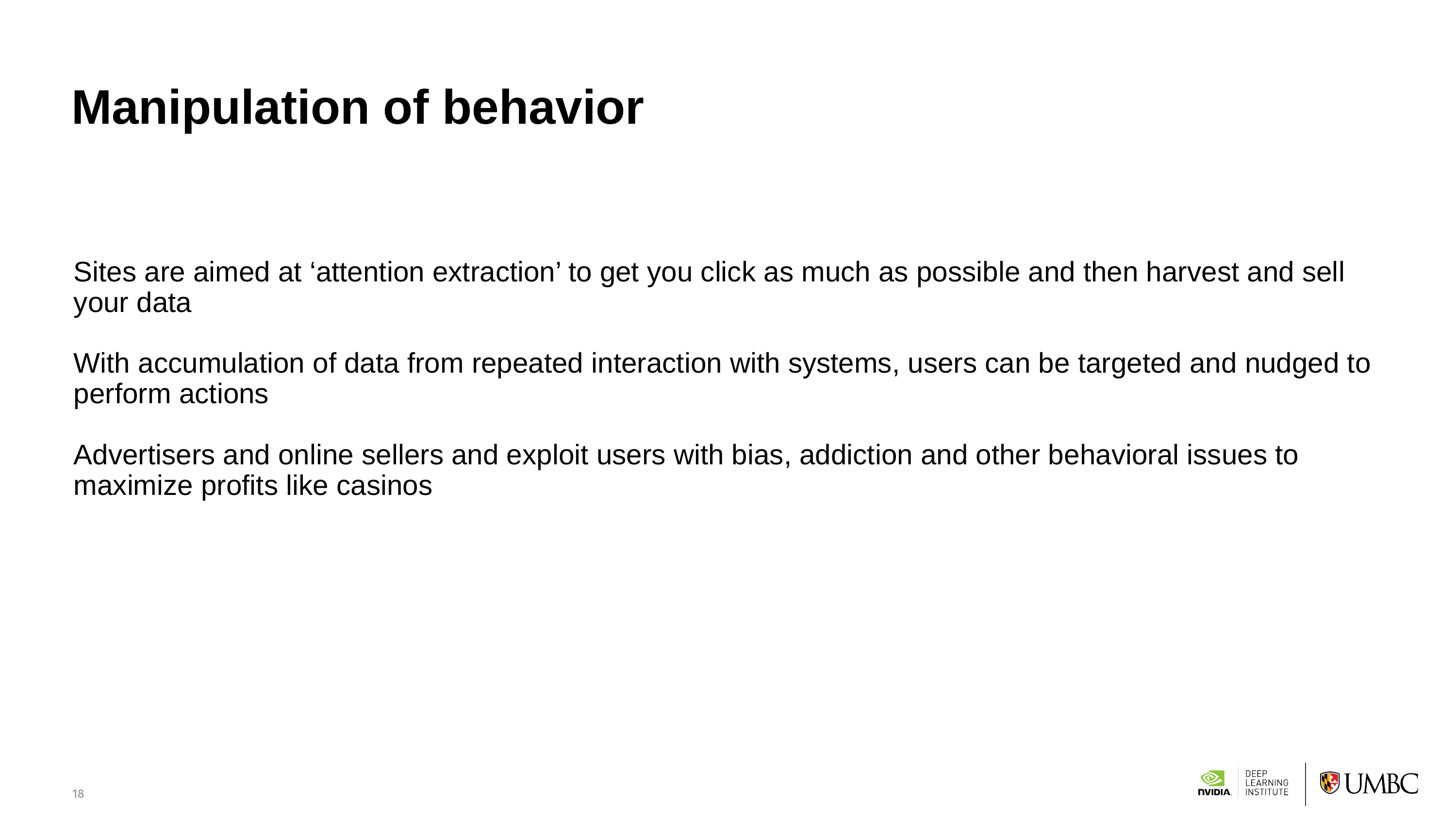

# Manipulation of behavior
Sites are aimed at ‘attention extraction’ to get you click as much as possible and then harvest and sell your data
With accumulation of data from repeated interaction with systems, users can be targeted and nudged to perform actions
Advertisers and online sellers and exploit users with bias, addiction and other behavioral issues to maximize profits like casinos